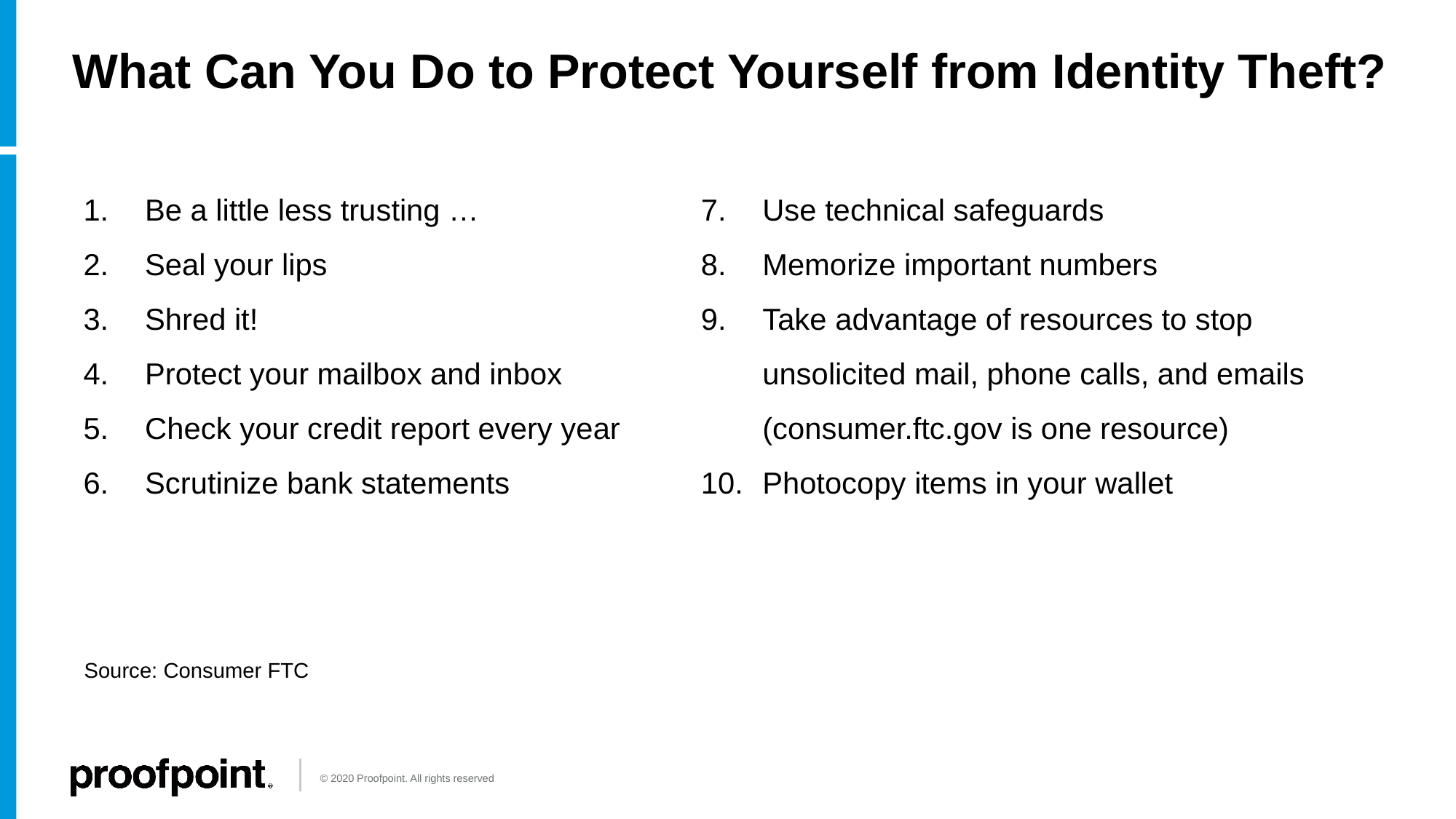

# What Can You Do to Protect Yourself from Identity Theft?
Be a little less trusting …
Seal your lips
Shred it!
Protect your mailbox and inbox
Check your credit report every year
Scrutinize bank statements
Use technical safeguards
Memorize important numbers
Take advantage of resources to stop unsolicited mail, phone calls, and emails (consumer.ftc.gov is one resource)
Photocopy items in your wallet
Source: Consumer FTC
© 2020 Proofpoint. All rights reserved